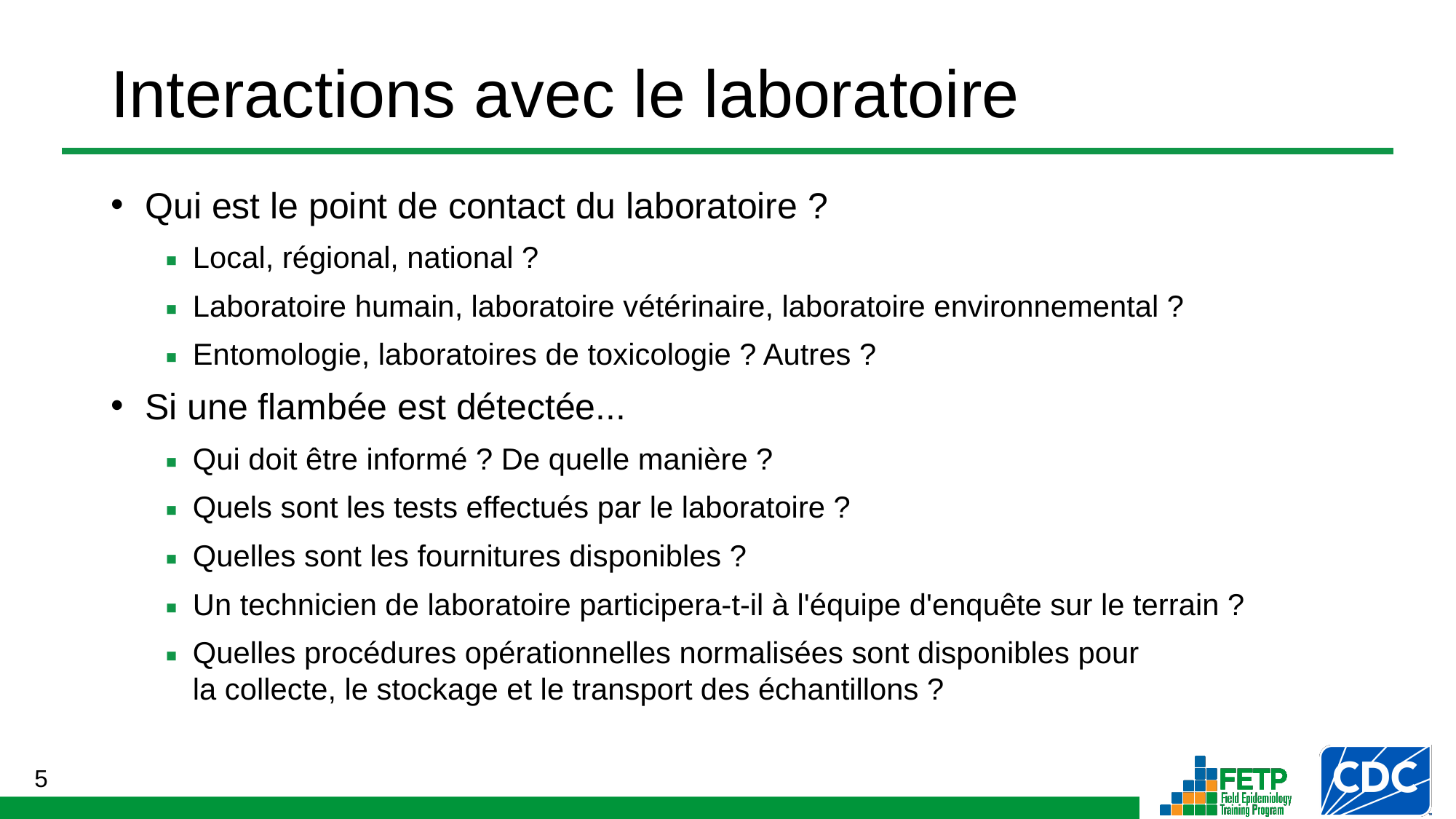

# Interactions avec le laboratoire
Qui est le point de contact du laboratoire ?
Local, régional, national ?
Laboratoire humain, laboratoire vétérinaire, laboratoire environnemental ?
Entomologie, laboratoires de toxicologie ? Autres ?
Si une flambée est détectée...
Qui doit être informé ? De quelle manière ?
Quels sont les tests effectués par le laboratoire ?
Quelles sont les fournitures disponibles ?
Un technicien de laboratoire participera-t-il à l'équipe d'enquête sur le terrain ?
Quelles procédures opérationnelles normalisées sont disponibles pour
la collecte, le stockage et le transport des échantillons ?